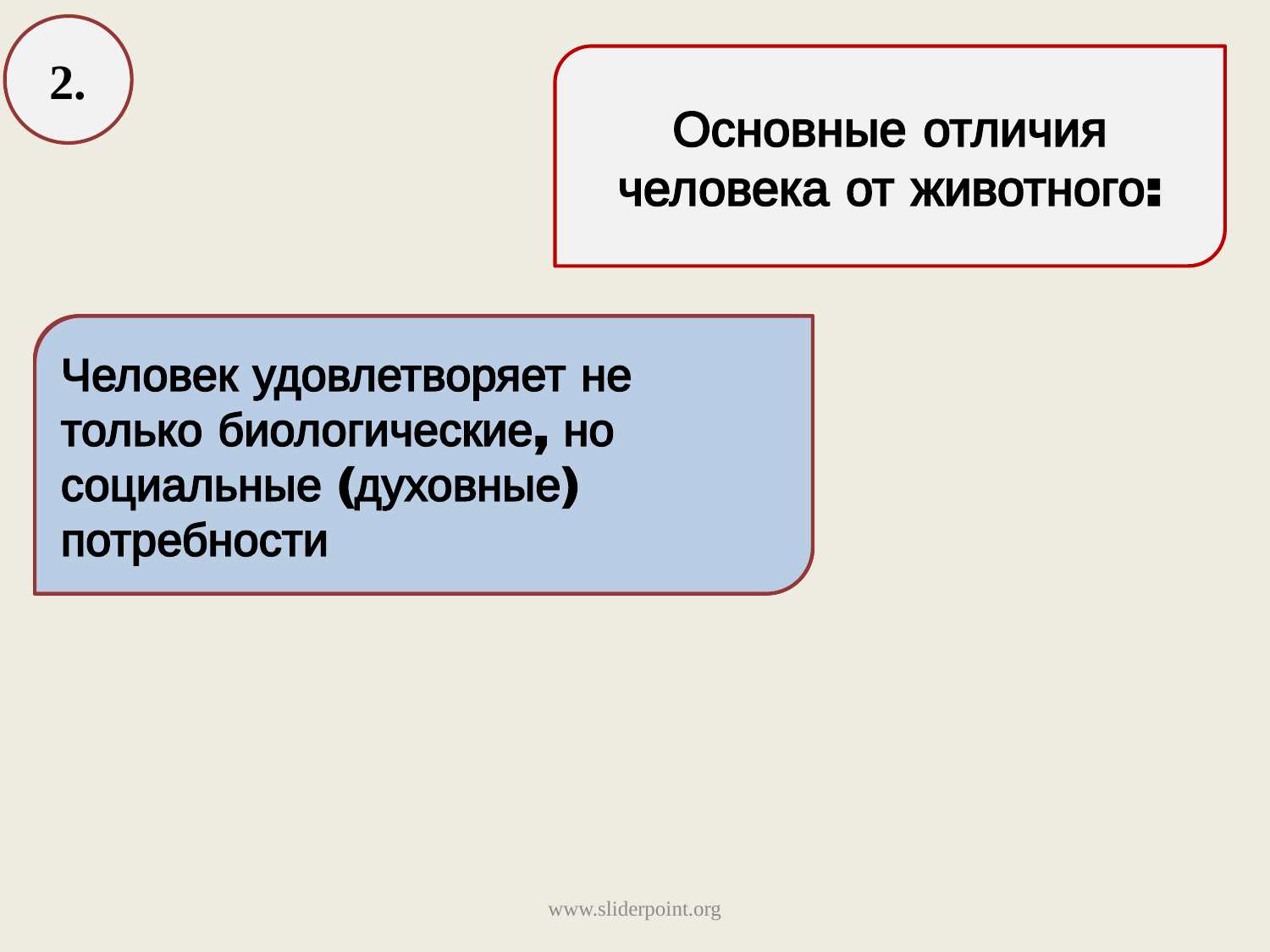

2.
Основные отличия человека от животного:
Обладает большим мозгом мышлением и членораздельной речью; прямохождением
Способен к сознательной творческой деятельности
В процессе своей деятельности преобразует окружающую среду, создает все необходимые ему блага
Способен изготавливать орудия труда с помощью ранее сделанных
Человек удовлетворяет не только биологические, но социальные (духовные) потребности
www.sliderpoint.org